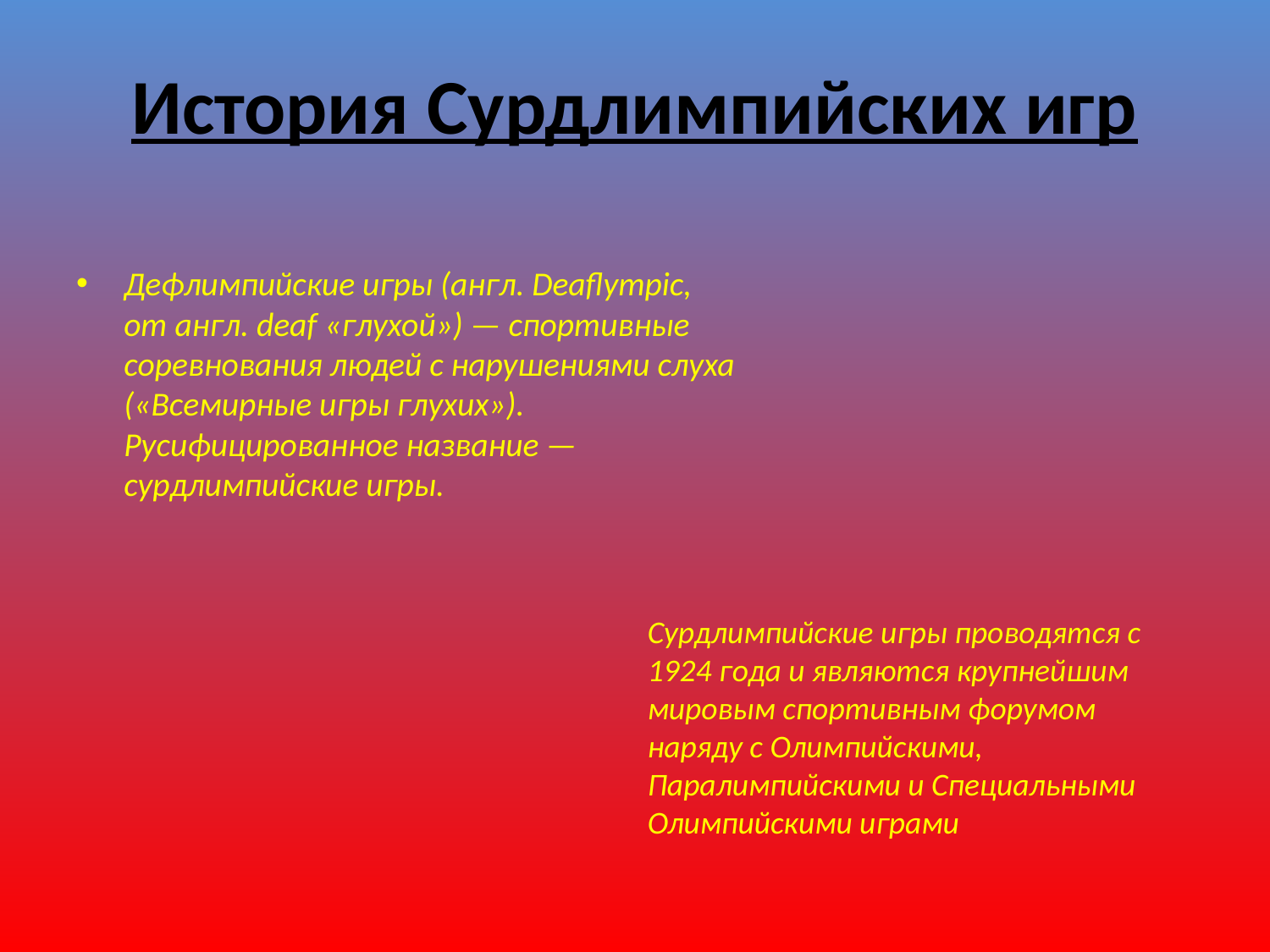

# История Сурдлимпийских игр
Дефлимпийские игры (англ. Deaflympic, от англ. deaf «глухой») — спортивные соревнования людей с нарушениями слуха («Всемирные игры глухих»). Русифицированное название — сурдлимпийские игры.
Сурдлимпийские игры проводятся с 1924 года и являются крупнейшим мировым спортивным форумом наряду с Олимпийскими, Паралимпийскими и Специальными Олимпийскими играми